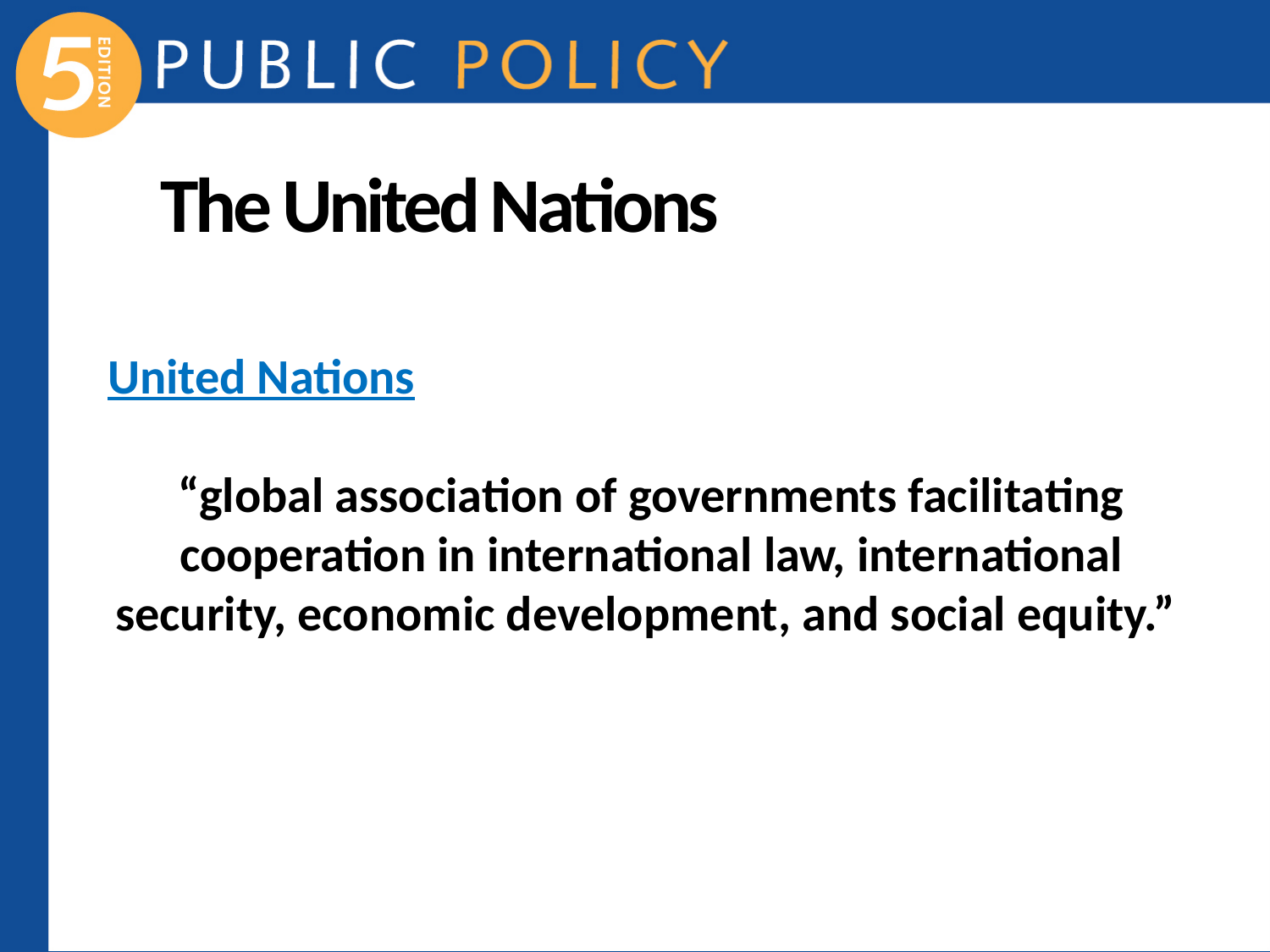

The United Nations
United Nations

“global association of governments facilitating cooperation in international law, international security, economic development, and social equity.”